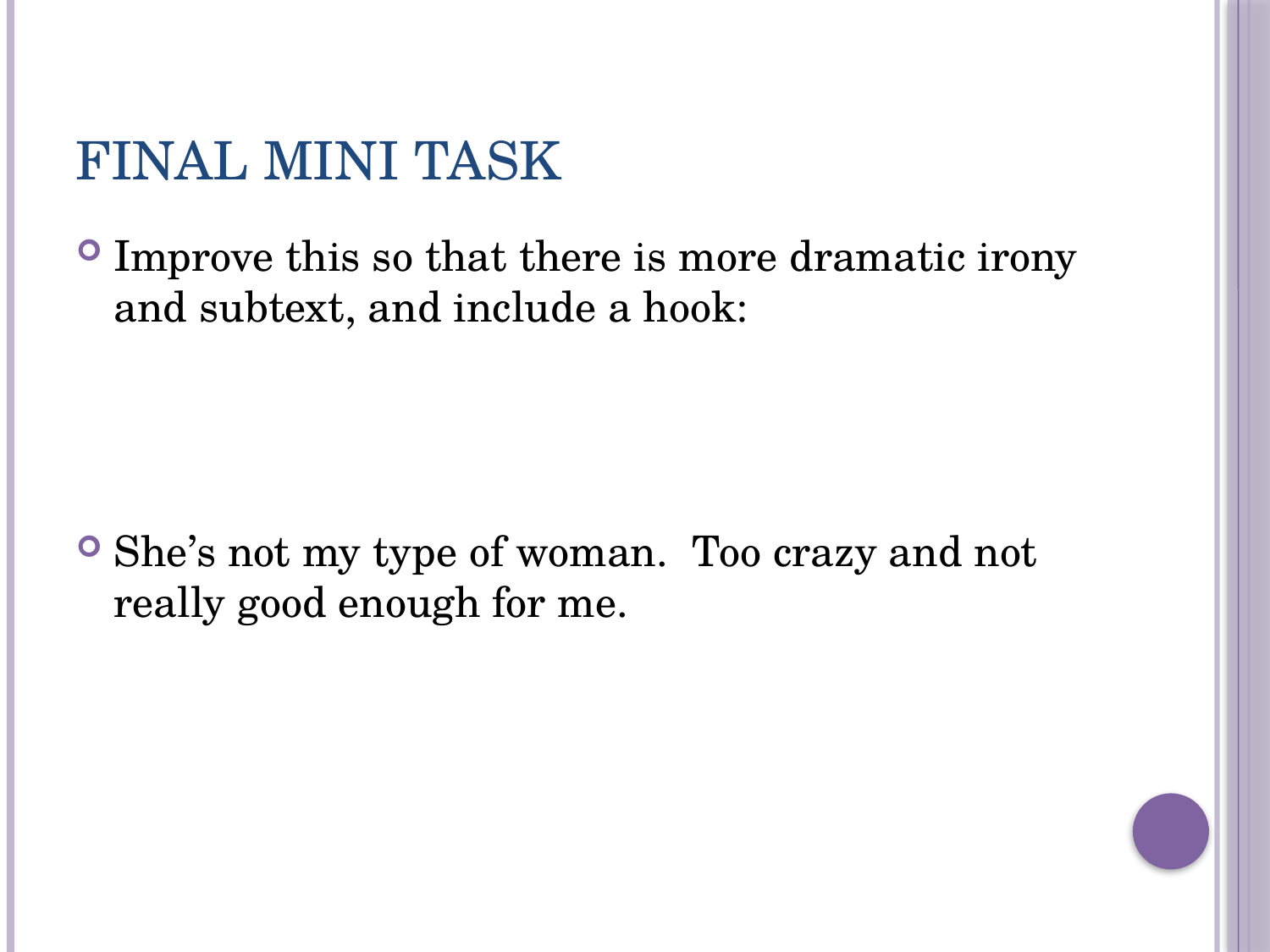

# Final Mini task
Improve this so that there is more dramatic irony and subtext, and include a hook:

She’s not my type of woman.  Too crazy and not really good enough for me.